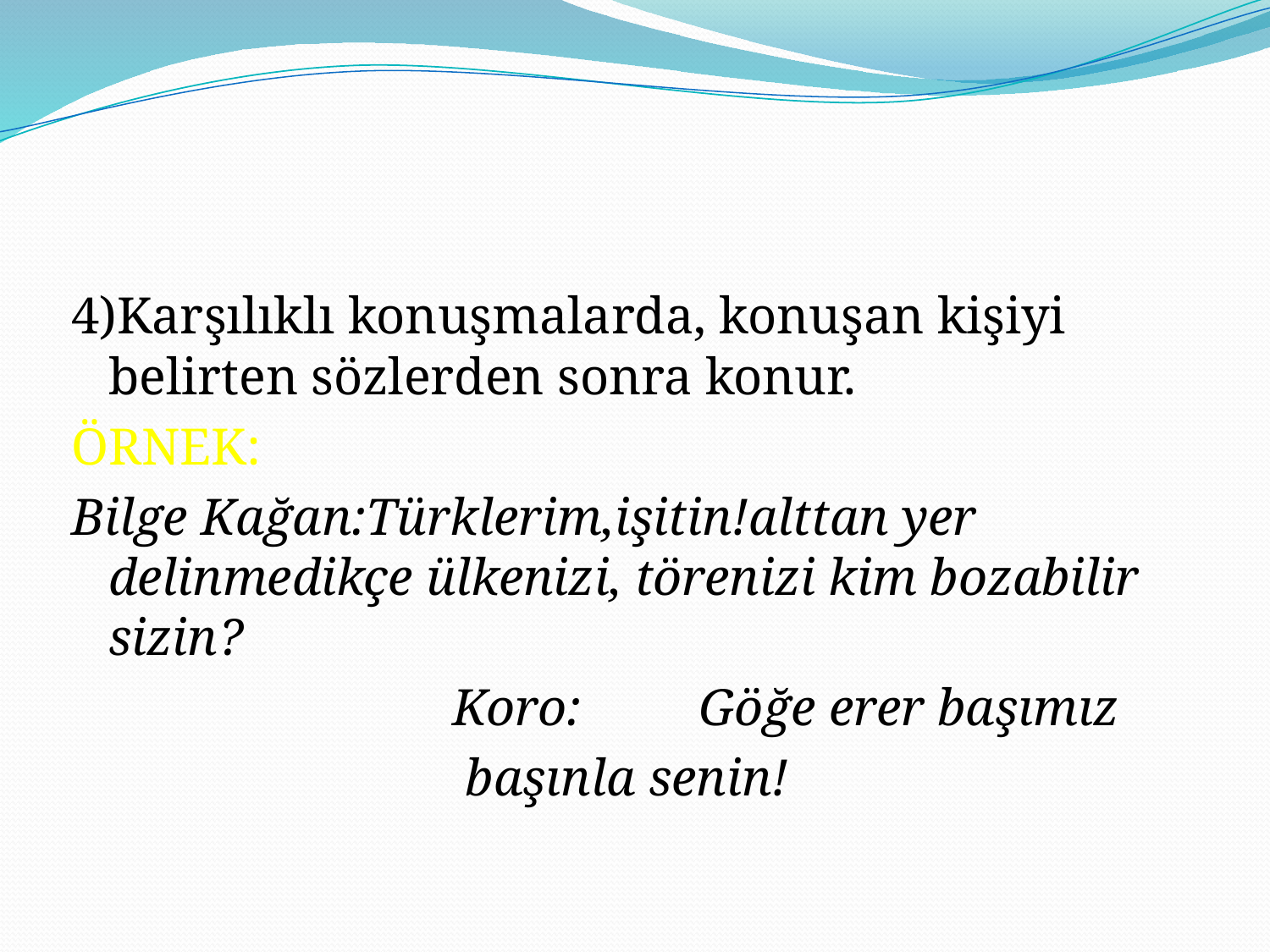

#
4)Karşılıklı konuşmalarda, konuşan kişiyi belirten sözlerden sonra konur.
ÖRNEK:
Bilge Kağan:Türklerim,işitin!alttan yer delinmedikçe ülkenizi, törenizi kim bozabilir sizin?
                             Koro:         Göğe erer başımız
                              başınla senin!